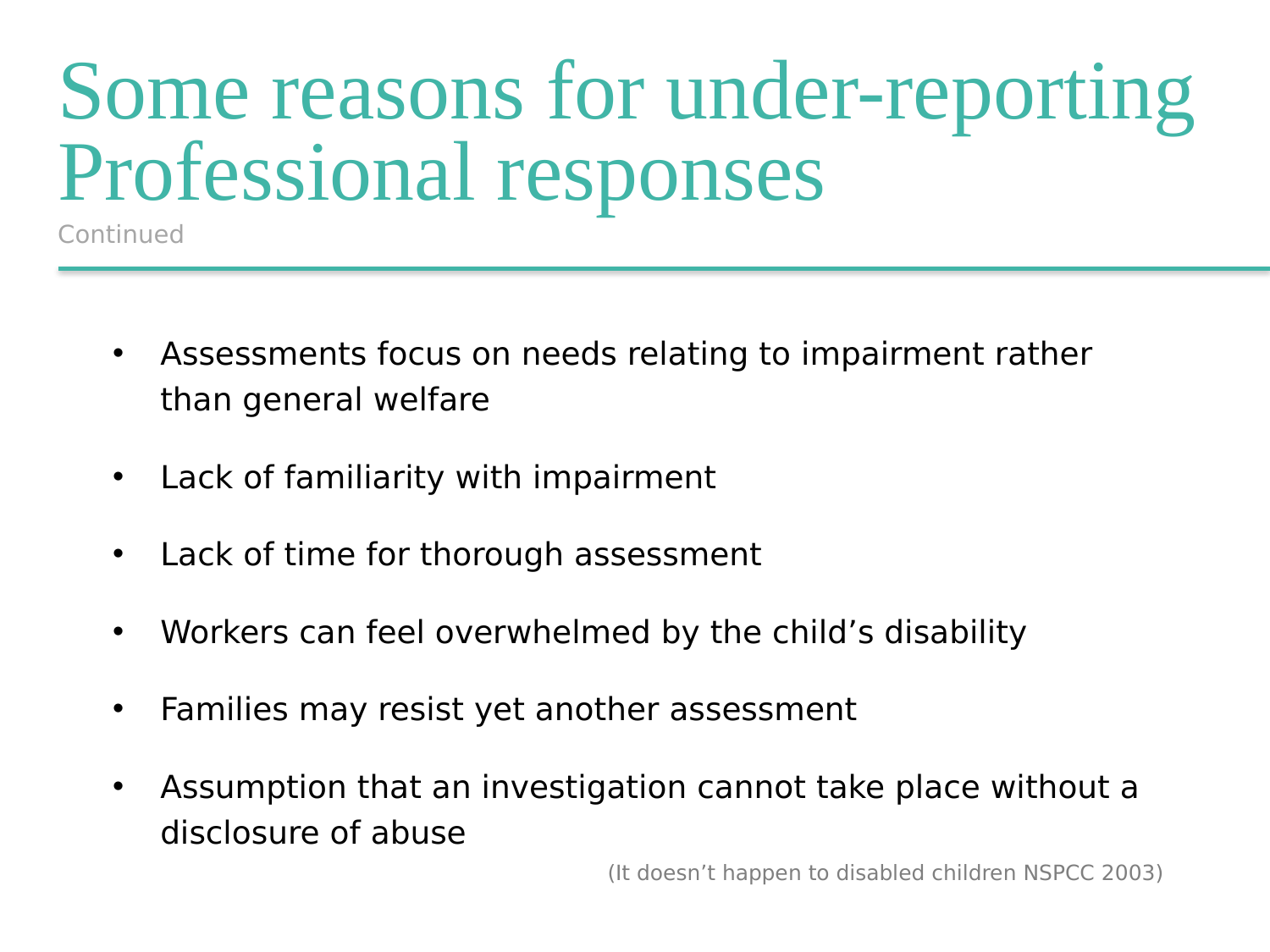

Some reasons for under-reporting Professional responses
Continued
Assessments focus on needs relating to impairment rather than general welfare

Lack of familiarity with impairment

Lack of time for thorough assessment

Workers can feel overwhelmed by the child’s disability

Families may resist yet another assessment

Assumption that an investigation cannot take place without a disclosure of abuse
(It doesn’t happen to disabled children NSPCC 2003)